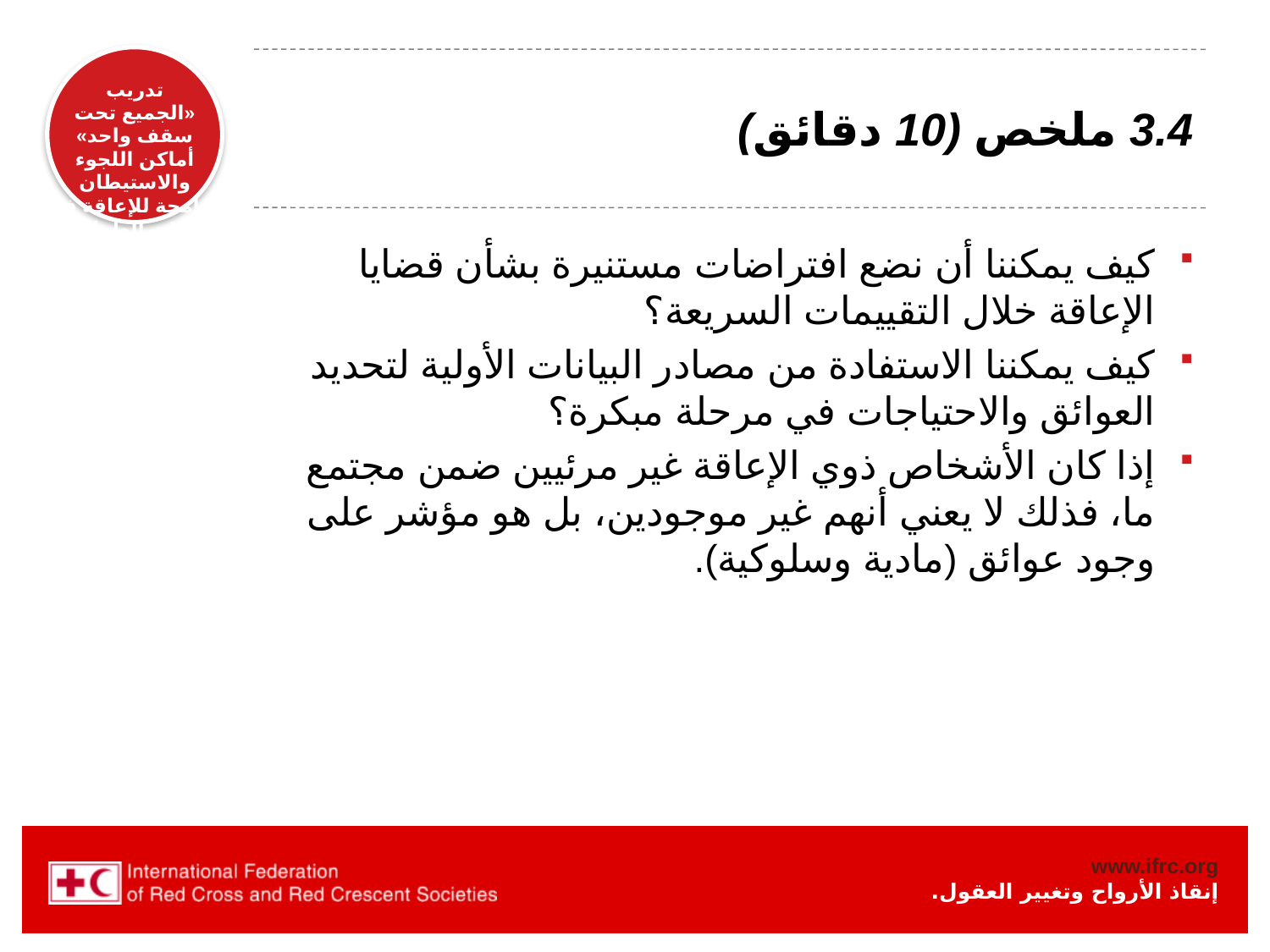

# 3.4 ملخص (10 دقائق)
كيف يمكننا أن نضع افتراضات مستنيرة بشأن قضايا الإعاقة خلال التقييمات السريعة؟
كيف يمكننا الاستفادة من مصادر البيانات الأولية لتحديد العوائق والاحتياجات في مرحلة مبكرة؟
إذا كان الأشخاص ذوي الإعاقة غير مرئيين ضمن مجتمع ما، فذلك لا يعني أنهم غير موجودين، بل هو مؤشر على وجود عوائق (مادية وسلوكية).